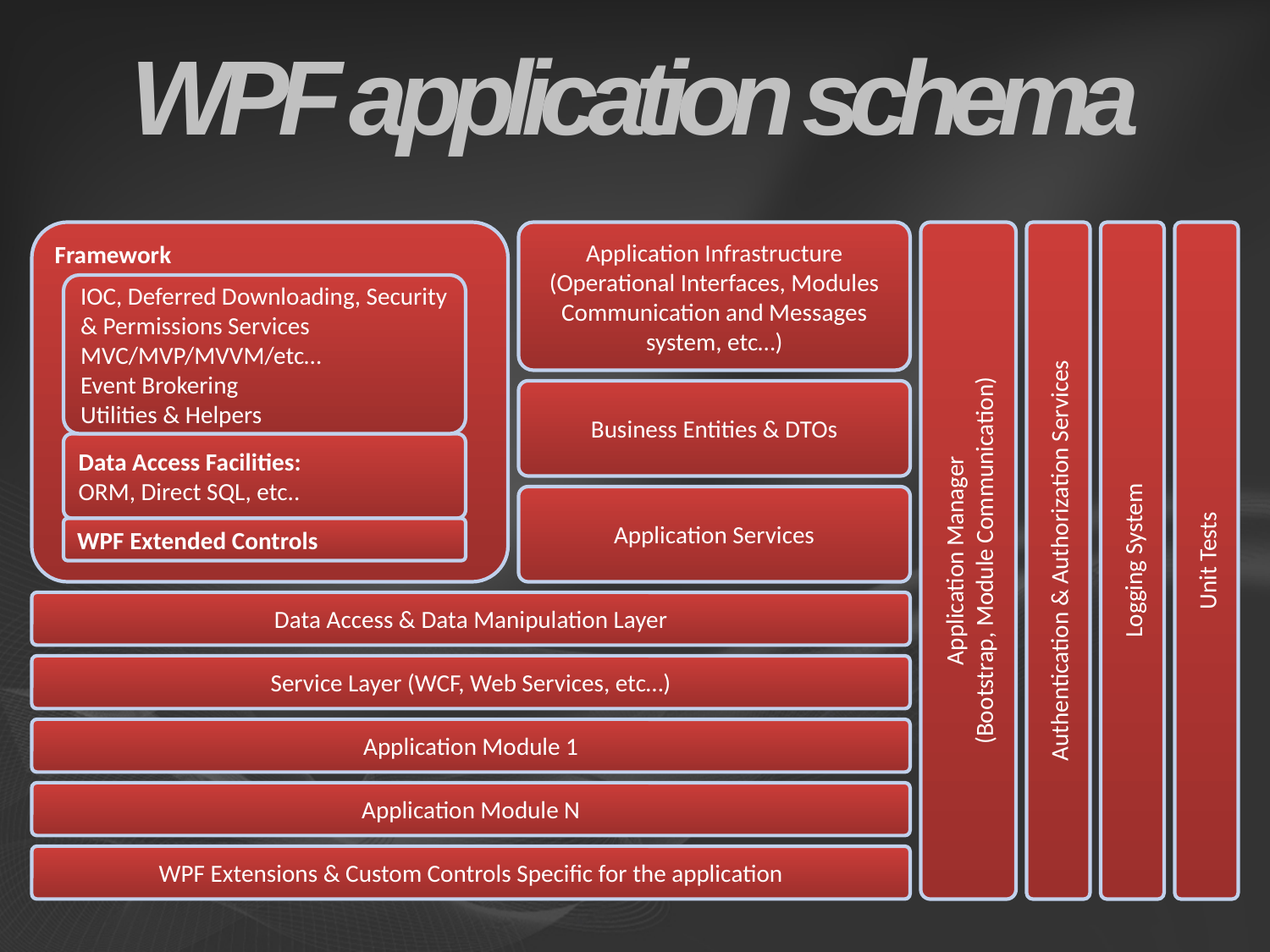

# WPF application schema
Framework
Application Infrastructure
(Operational Interfaces, Modules Communication and Messages system, etc…)
Application Manager
(Bootstrap, Module Communication)
Authentication & Authorization Services
Logging System
Unit Tests
IOC, Deferred Downloading, Security & Permissions Services
MVC/MVP/MVVM/etc…
Event Brokering
Utilities & Helpers
Business Entities & DTOs
Data Access Facilities:
ORM, Direct SQL, etc..
Application Services
WPF Extended Controls
Data Access & Data Manipulation Layer
Service Layer (WCF, Web Services, etc…)
Application Module 1
Application Module N
WPF Extensions & Custom Controls Specific for the application